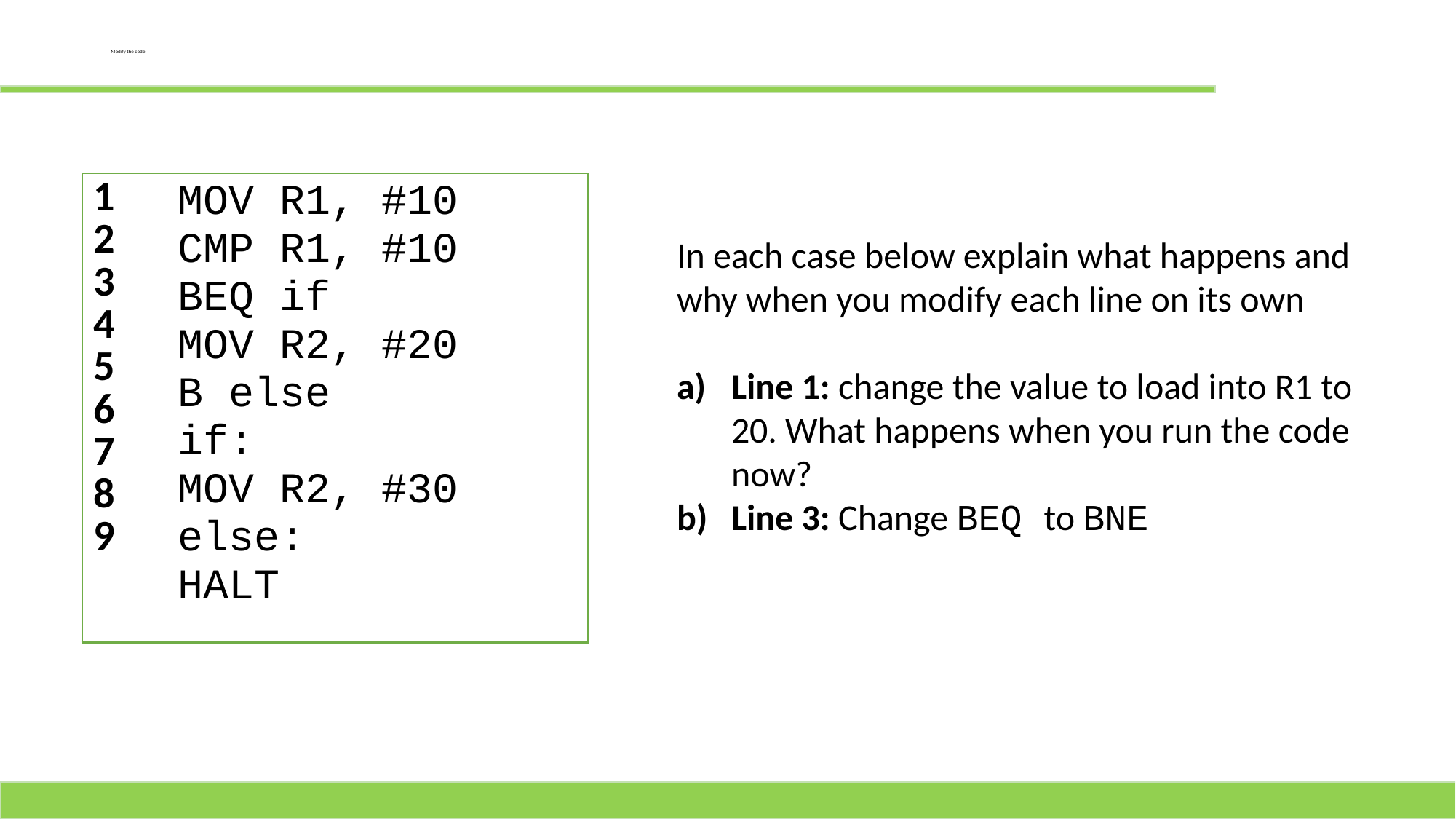

# Modify the code
| 1 2 3 4 5 6 7 8 9 | MOV R1, #10 CMP R1, #10 BEQ if MOV R2, #20 B else if: MOV R2, #30 else: HALT |
| --- | --- |
In each case below explain what happens and why when you modify each line on its own

Line 1: change the value to load into R1 to 20. What happens when you run the code now?
Line 3: Change BEQ to BNE